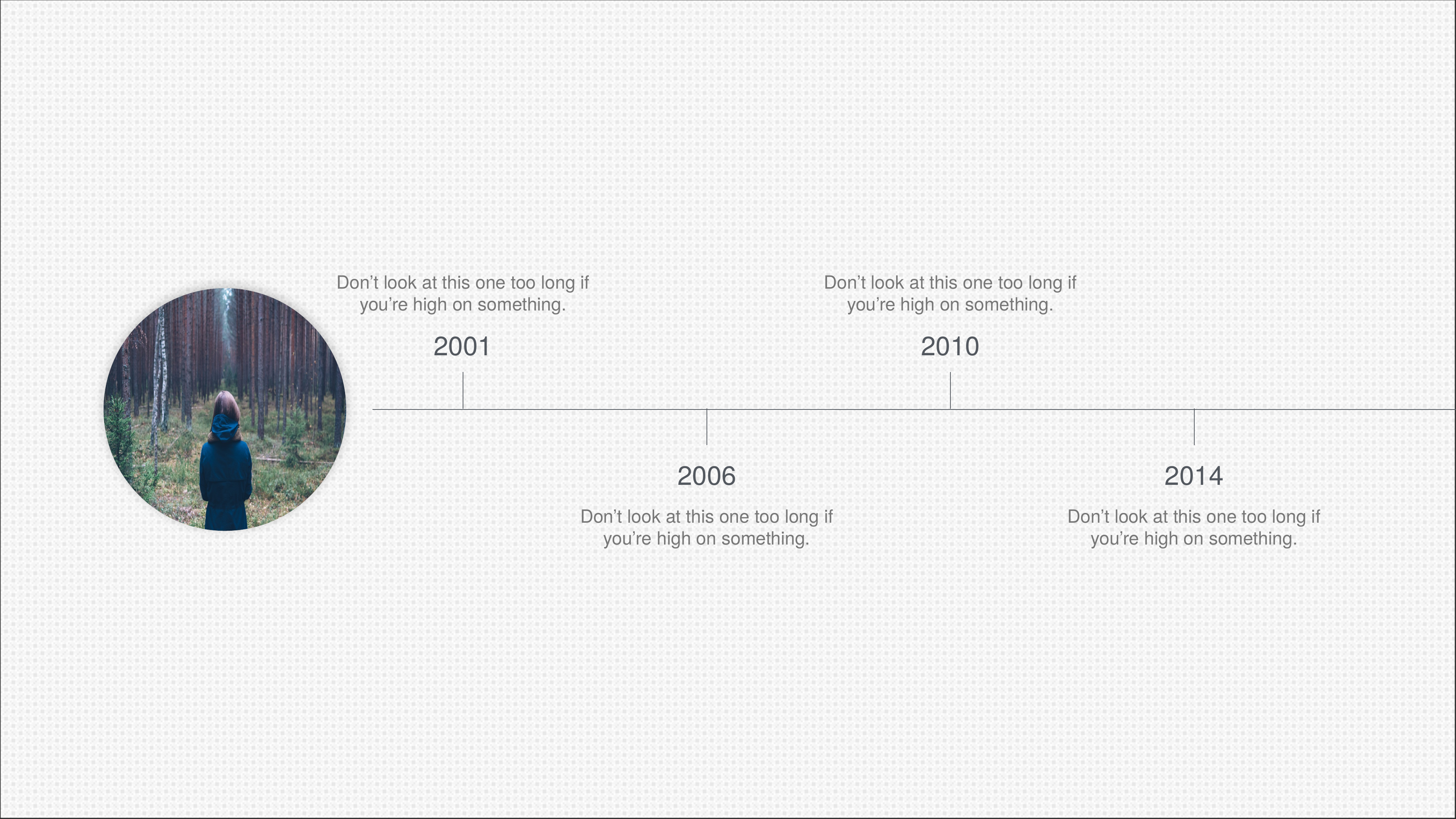

Don’t look at this one too long if you’re high on something.
Don’t look at this one too long if you’re high on something.

2001
2010

2006
2014
Don’t look at this one too long if you’re high on something.
Don’t look at this one too long if you’re high on something.